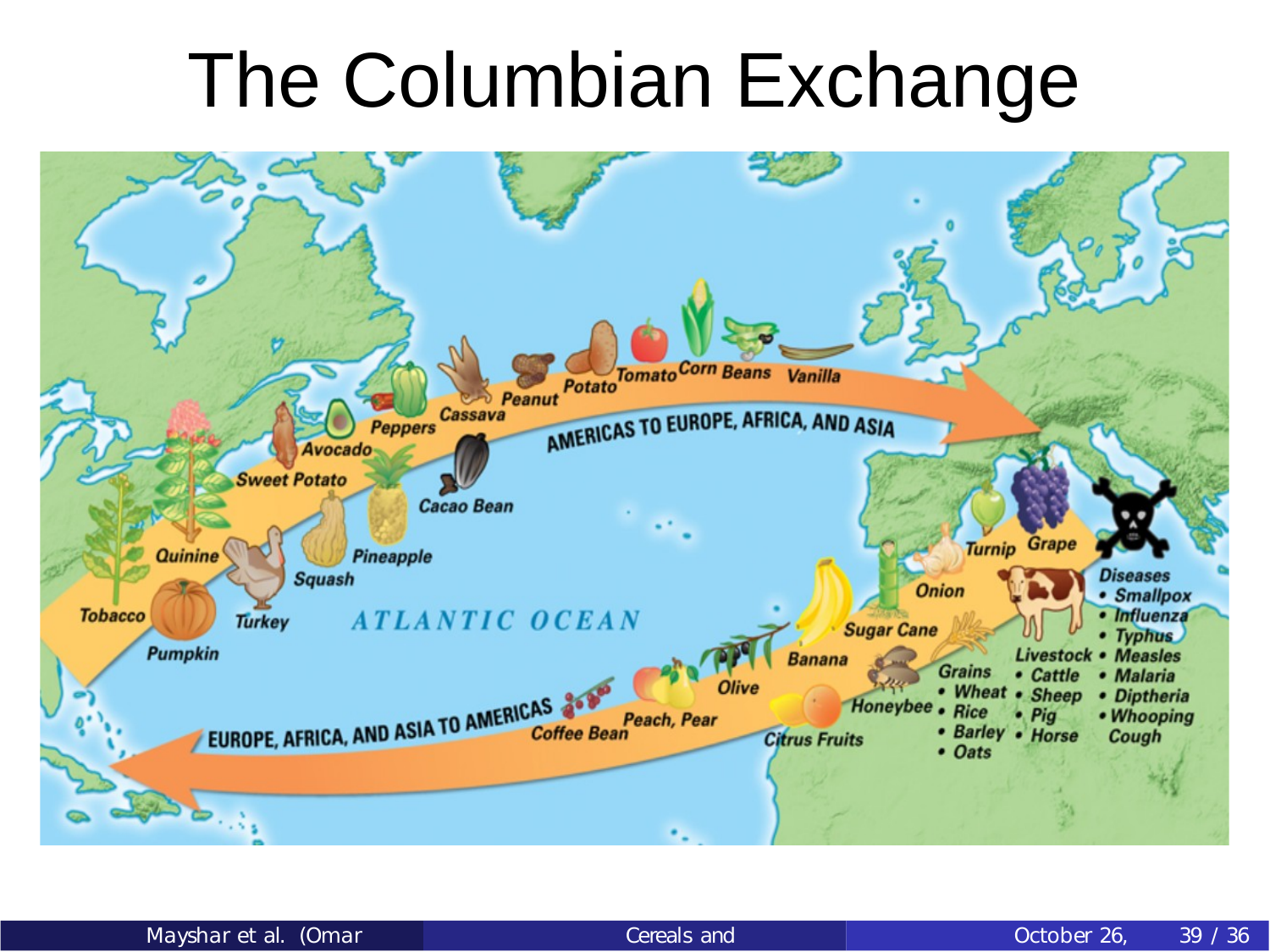

# The Columbian Exchange

Mayshar et al.  (Omar Barbiero)
Cereals and Hierarchy
October 26, 2015
36 / 39